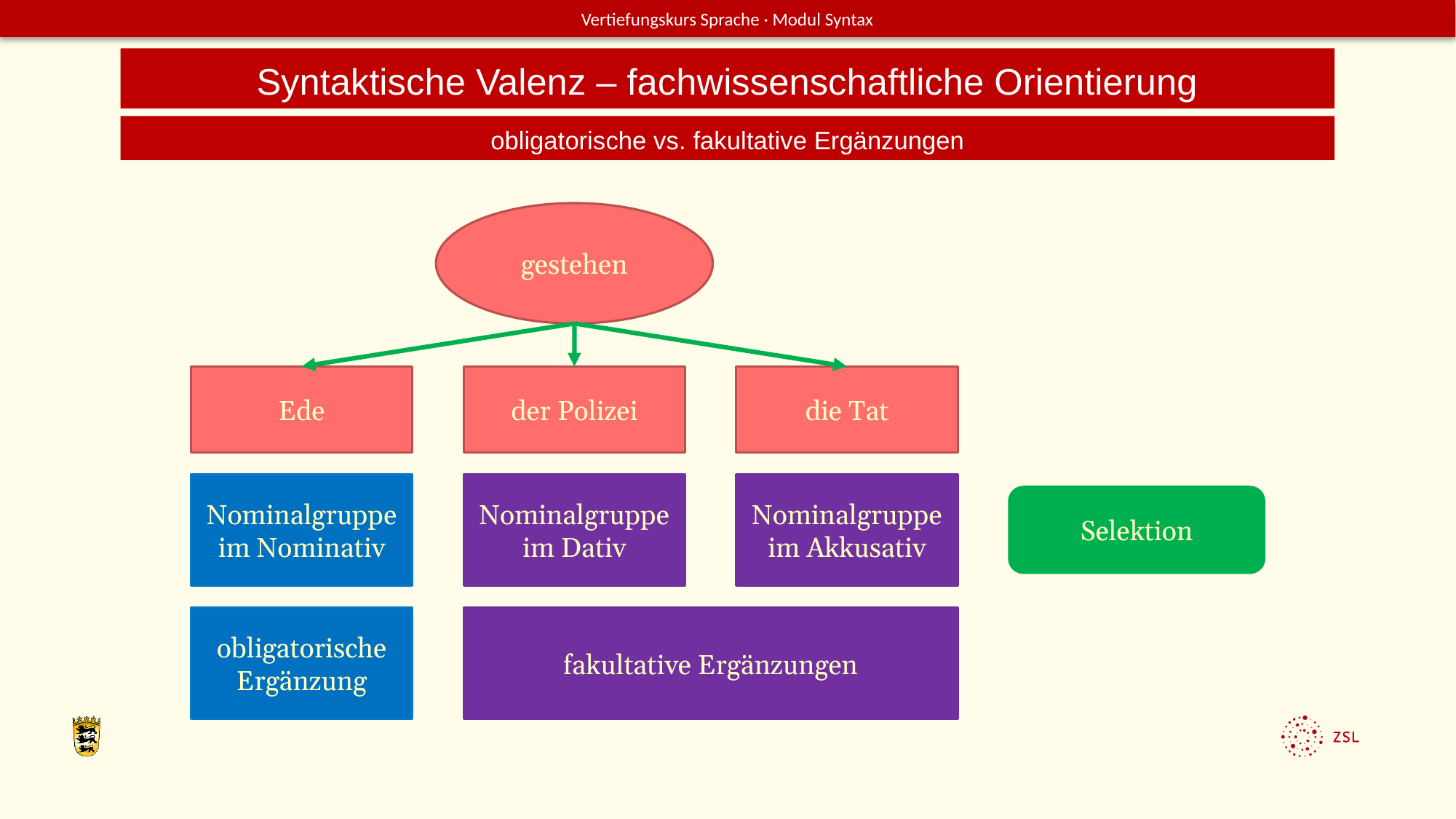

Syntaktische Valenz – fachwissenschaftliche Orientierung
obligatorische vs. fakultative Ergänzungen
gestehen
Ede
der Polizei
die Tat
Nominalgruppe im Nominativ
Nominalgruppe im Dativ
Nominalgruppe im Akkusativ
Selektion
fakultative Ergänzungen
obligatorische Ergänzung